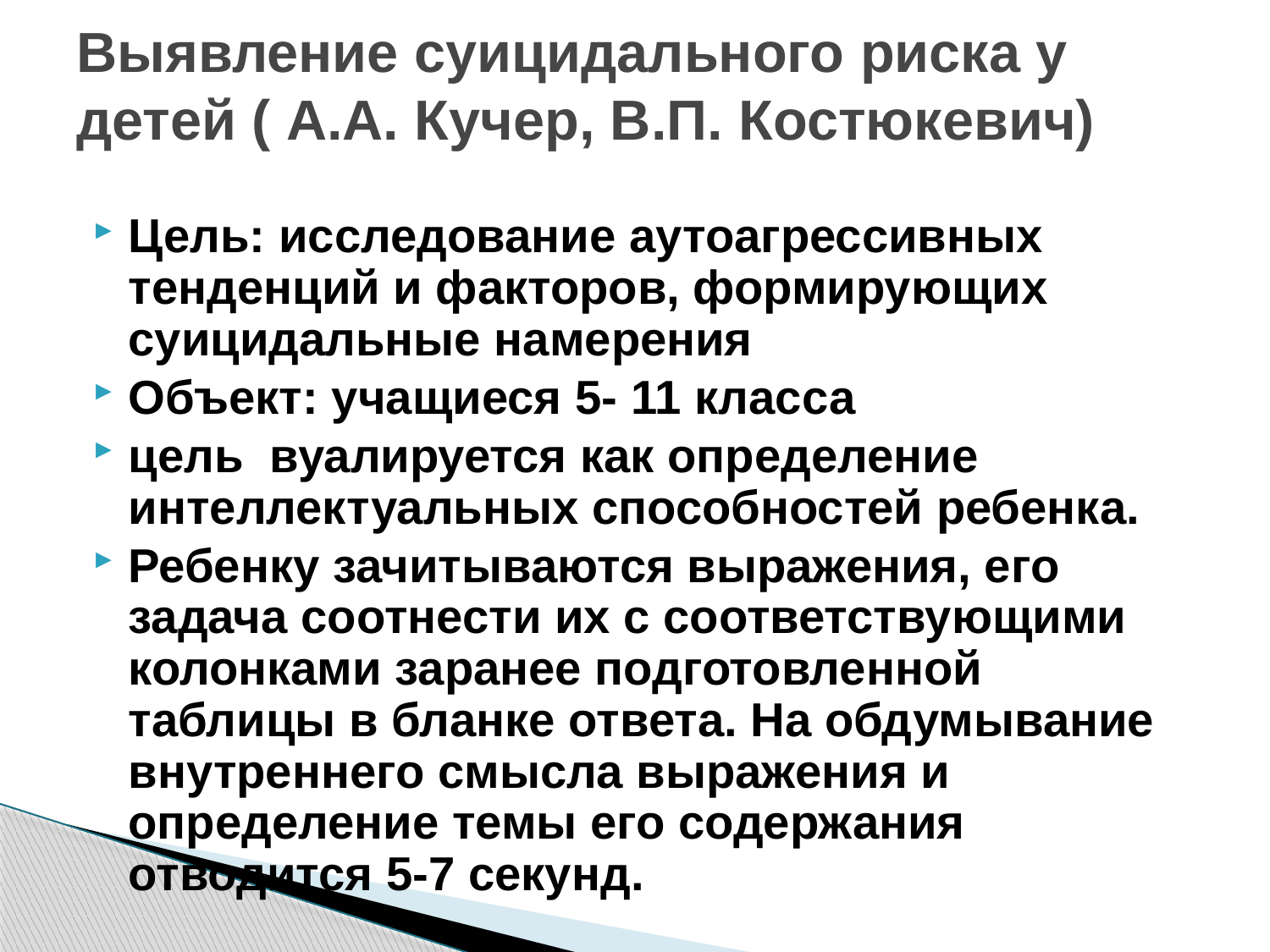

# Выявление суицидального риска у детей ( А.А. Кучер, В.П. Костюкевич)
Цель: исследование аутоагрессивных тенденций и факторов, формирующих суицидальные намерения
Объект: учащиеся 5- 11 класса
цель  вуалируется как определение интеллектуальных способностей ребенка.
Ребенку зачитываются выражения, его задача соотнести их с соответствующими колонками заранее подготовленной таблицы в бланке ответа. На обдумывание внутреннего смысла выражения и определение темы его содержания отводится 5-7 секунд.